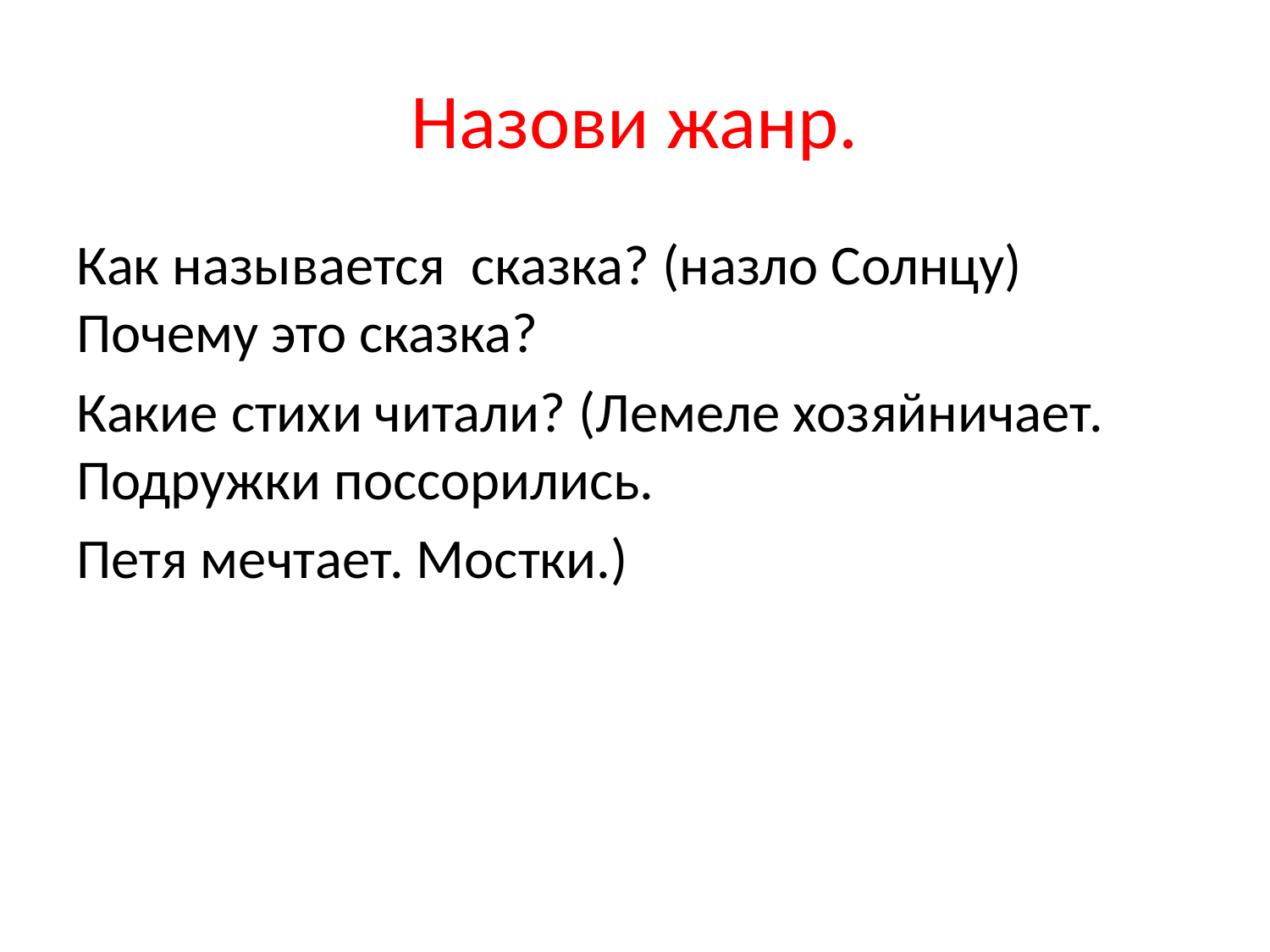

# Назови жанр.
Как называется  сказка? (назло Солнцу) Почему это сказка?
Какие стихи читали? (Лемеле хозяйничает. Подружки поссорились.
Петя мечтает. Мостки.)